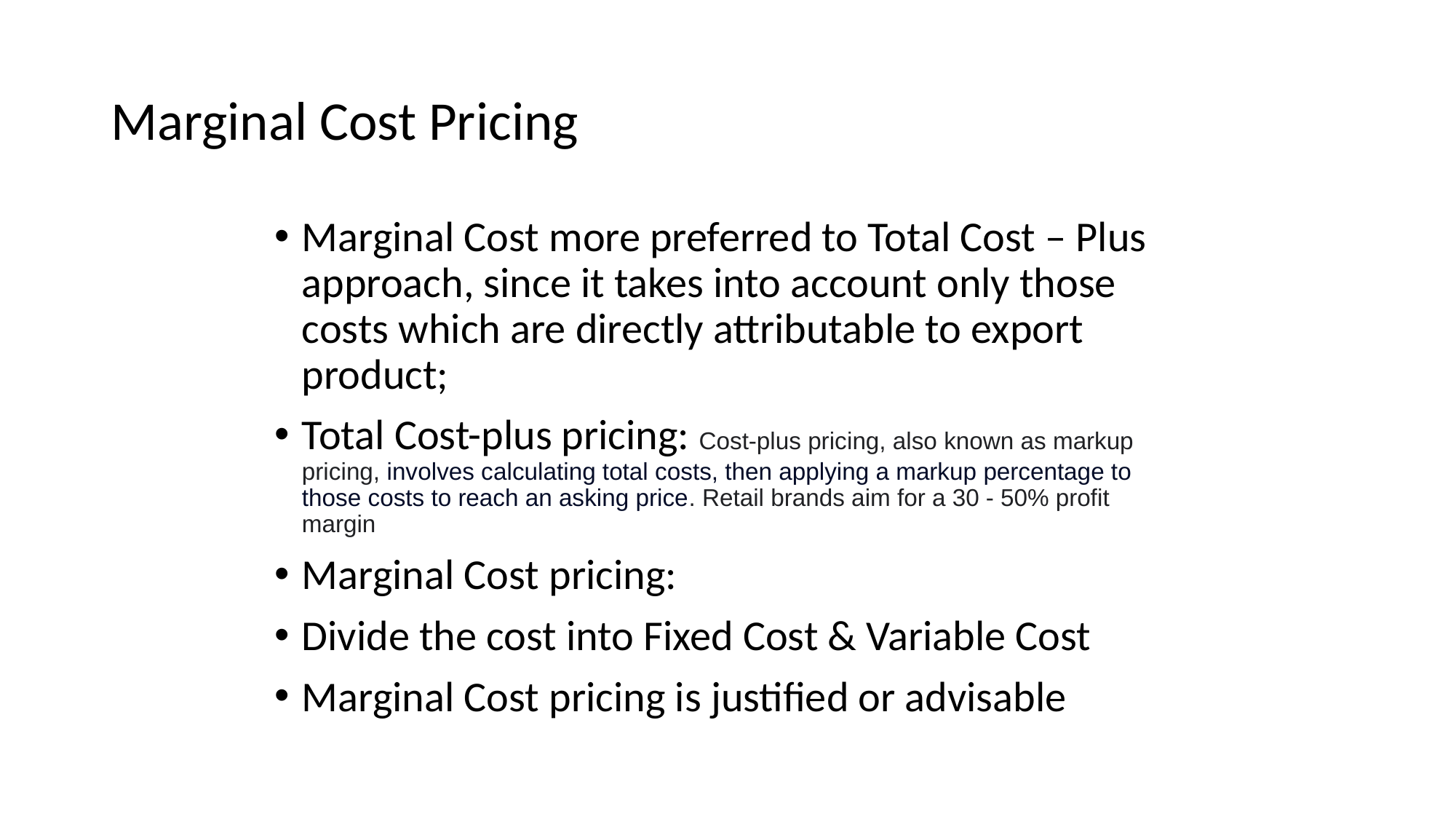

# Marginal Cost Pricing
Marginal Cost more preferred to Total Cost – Plus approach, since it takes into account only those costs which are directly attributable to export product;
Total Cost-plus pricing: Cost-plus pricing, also known as markup pricing, involves calculating total costs, then applying a markup percentage to those costs to reach an asking price. Retail brands aim for a 30 - 50% profit margin
Marginal Cost pricing:
Divide the cost into Fixed Cost & Variable Cost
Marginal Cost pricing is justified or advisable